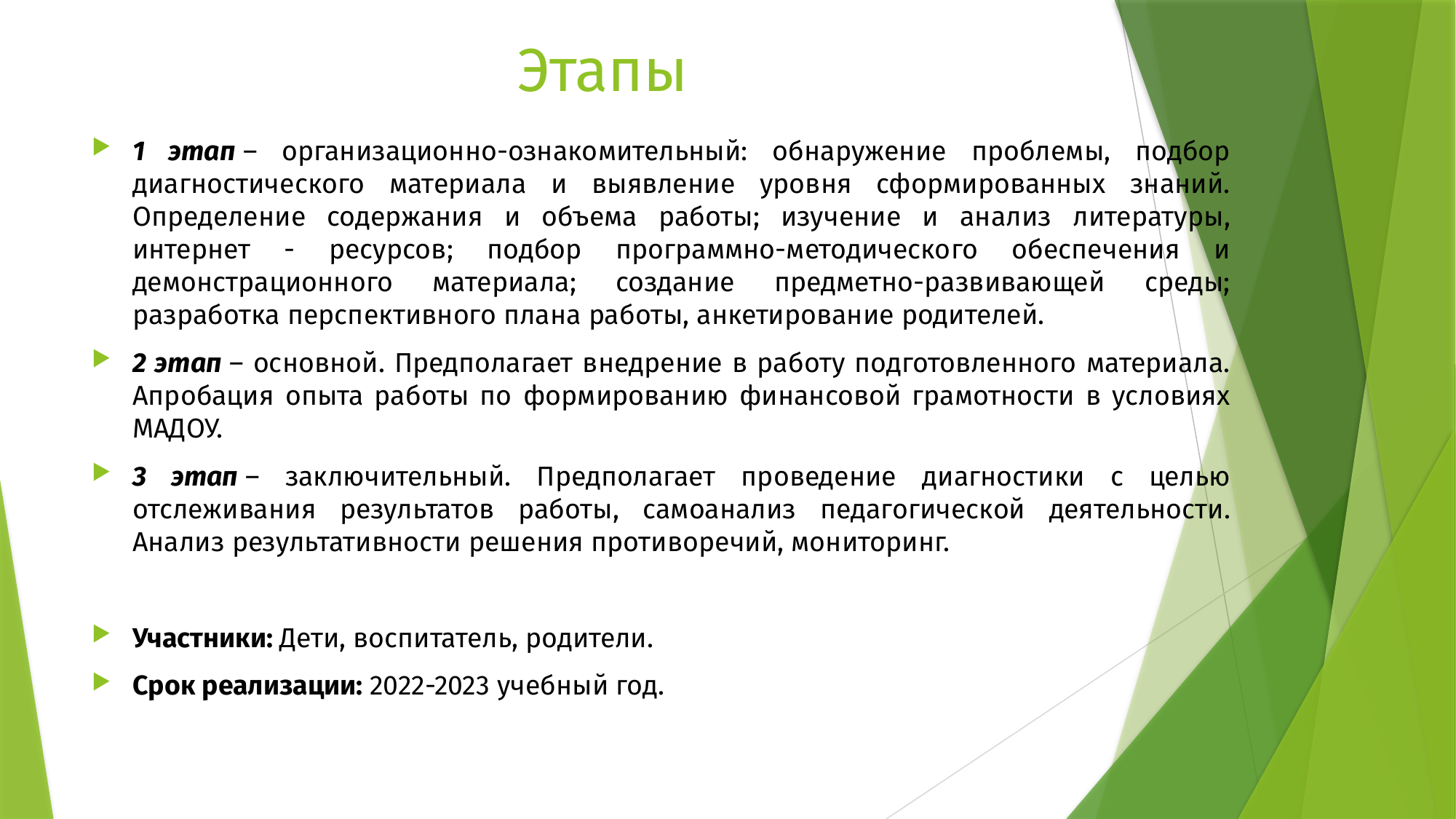

# Этапы
1 этап – организационно-ознакомительный: обнаружение проблемы, подбор диагностического материала и выявление уровня сформированных знаний. Определение содержания и объема работы; изучение и анализ литературы, интернет - ресурсов; подбор программно-методического обеспечения и демонстрационного материала; создание предметно-развивающей среды; разработка перспективного плана работы, анкетирование родителей.
2 этап – основной. Предполагает внедрение в работу подготовленного материала. Апробация опыта работы по формированию финансовой грамотности в условиях МАДОУ.
3 этап – заключительный. Предполагает проведение диагностики с целью отслеживания результатов работы, самоанализ педагогической деятельности. Анализ результативности решения противоречий, мониторинг.

Участники: Дети, воспитатель, родители.
Срок реализации: 2022-2023 учебный год.